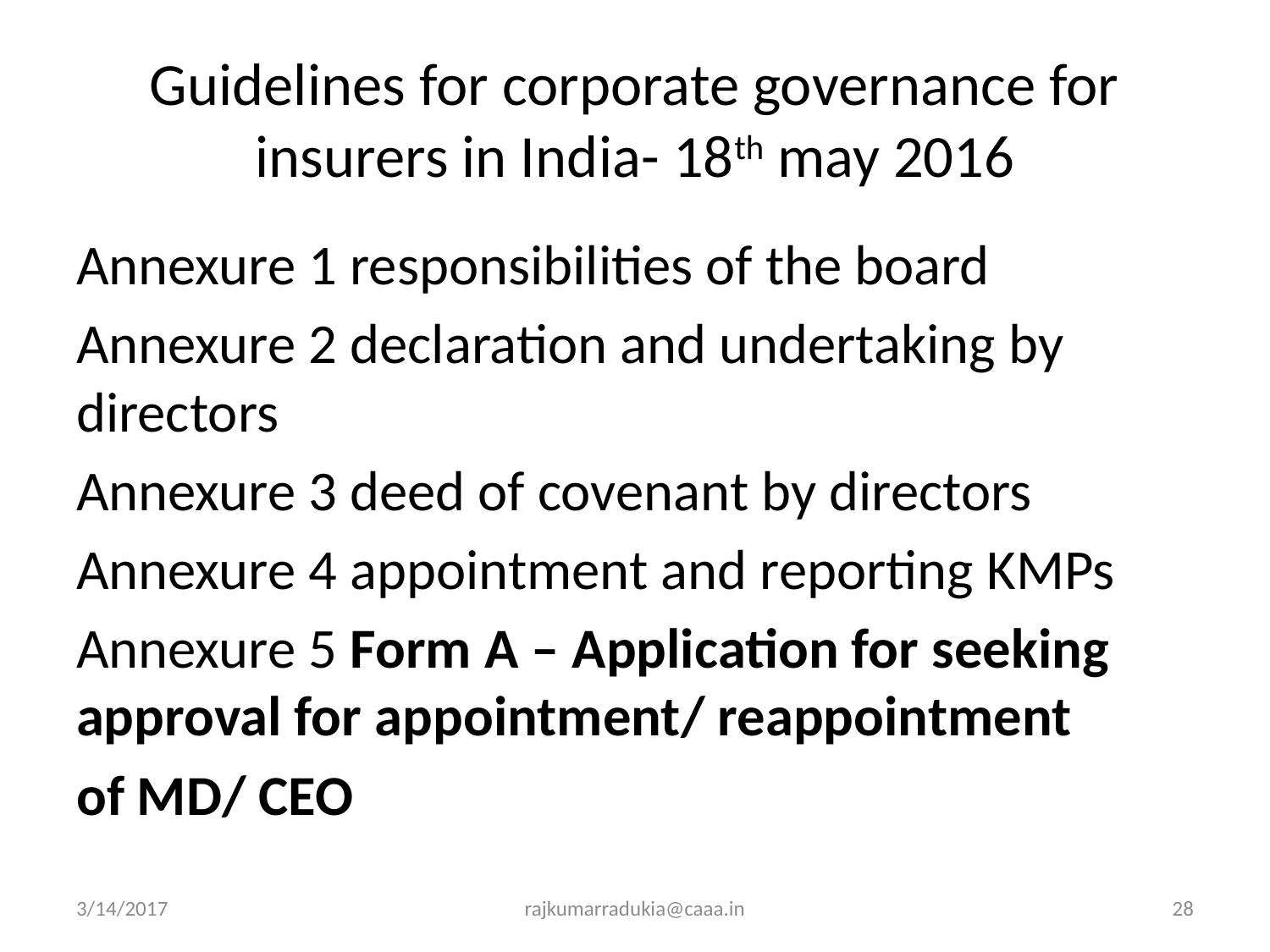

# Guidelines for corporate governance for insurers in India- 18th may 2016
Annexure 1 responsibilities of the board
Annexure 2 declaration and undertaking by directors
Annexure 3 deed of covenant by directors
Annexure 4 appointment and reporting KMPs
Annexure 5 Form A – Application for seeking approval for appointment/ reappointment
of MD/ CEO
3/14/2017
rajkumarradukia@caaa.in
28